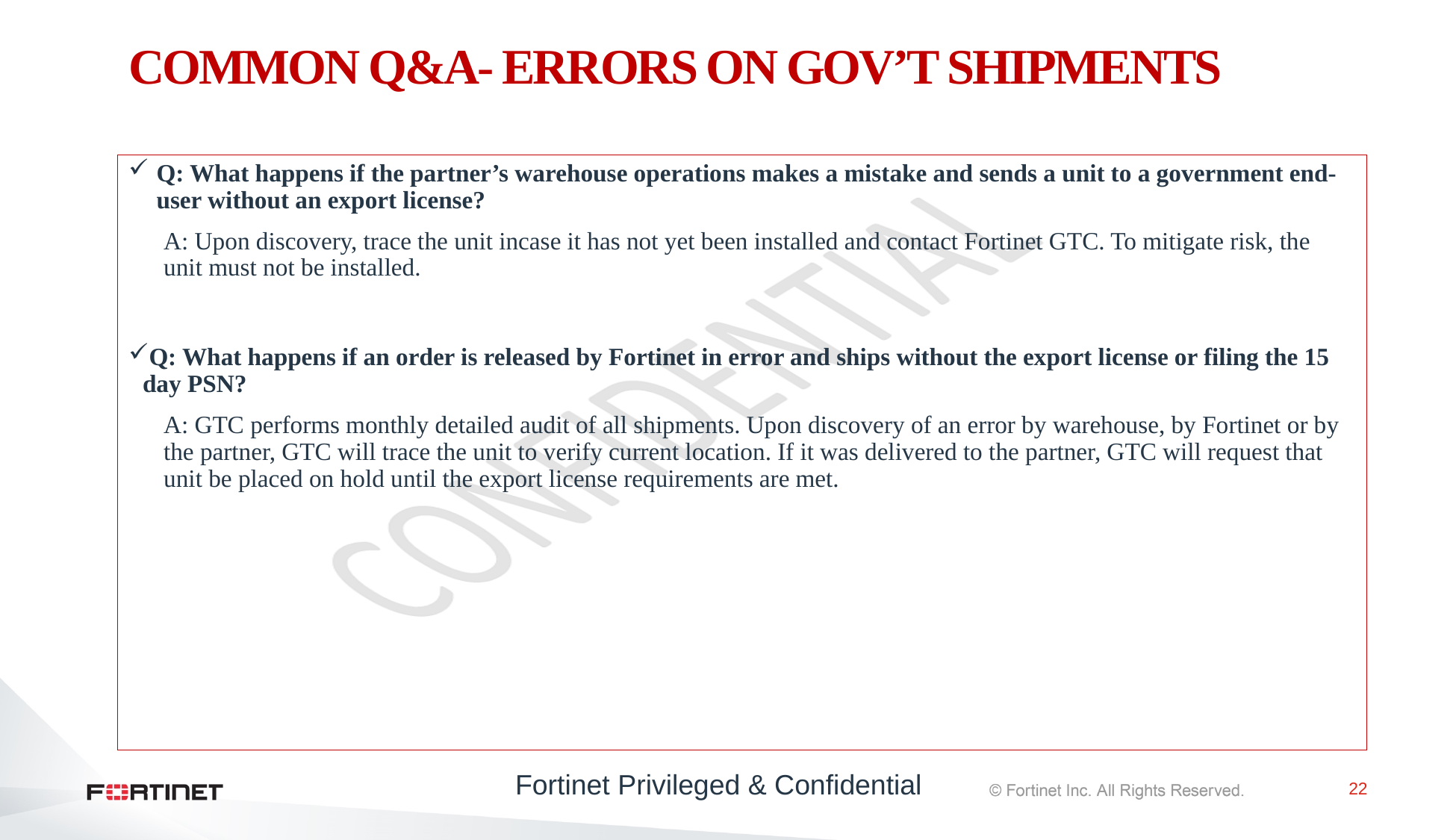

# COMMON Q&A- ERRORS ON GOV’T SHIPMENTS
Q: What happens if the partner’s warehouse operations makes a mistake and sends a unit to a government end-user without an export license?
A: Upon discovery, trace the unit incase it has not yet been installed and contact Fortinet GTC. To mitigate risk, the unit must not be installed.

Q: What happens if an order is released by Fortinet in error and ships without the export license or filing the 15 day PSN?
A: GTC performs monthly detailed audit of all shipments. Upon discovery of an error by warehouse, by Fortinet or by the partner, GTC will trace the unit to verify current location. If it was delivered to the partner, GTC will request that unit be placed on hold until the export license requirements are met.

Fortinet Privileged & Confidential